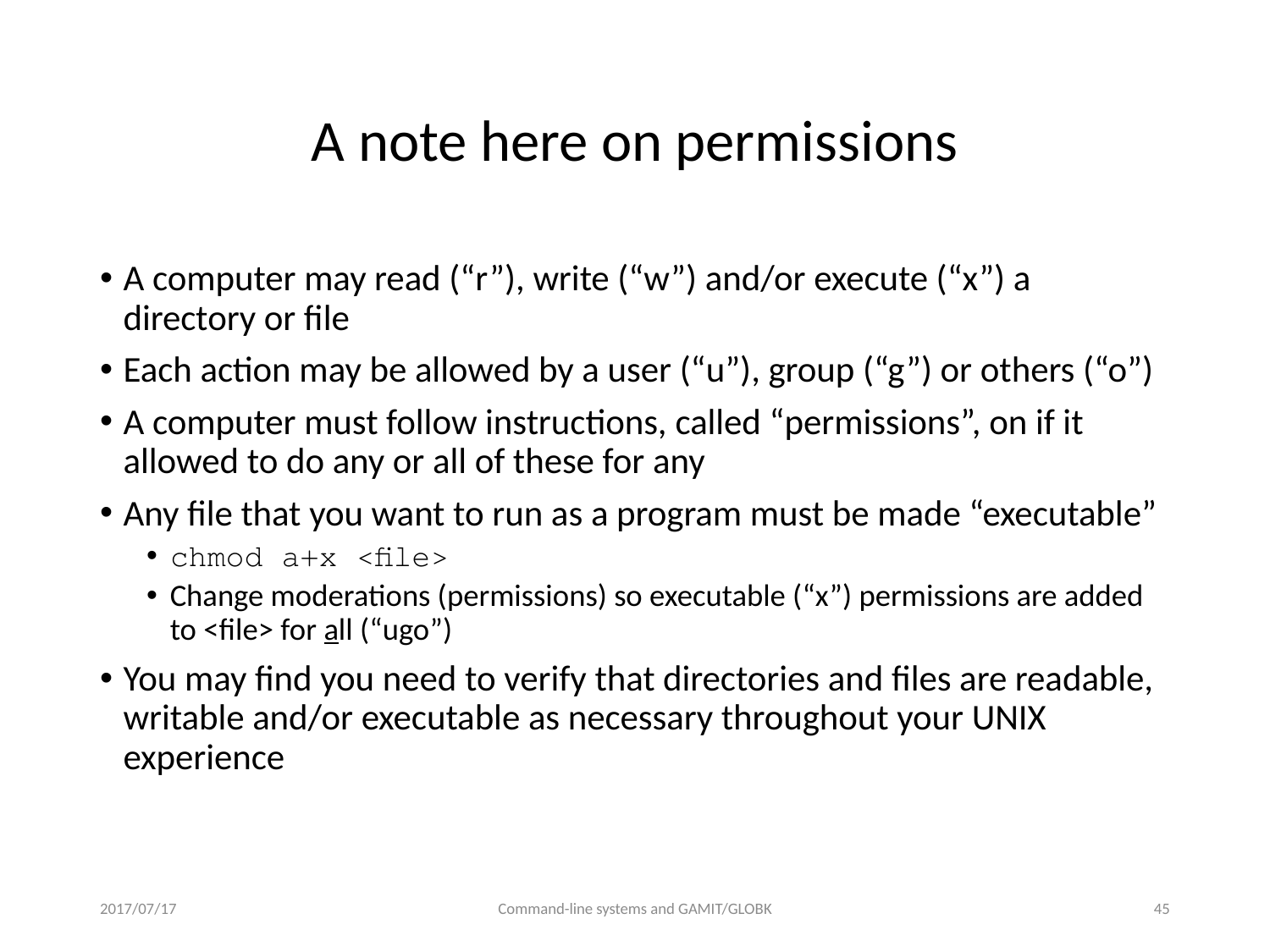

# A note here on permissions
A computer may read (“r”), write (“w”) and/or execute (“x”) a directory or file
Each action may be allowed by a user (“u”), group (“g”) or others (“o”)
A computer must follow instructions, called “permissions”, on if it allowed to do any or all of these for any
Any file that you want to run as a program must be made “executable”
chmod a+x <file>
Change moderations (permissions) so executable (“x”) permissions are added to <file> for all (“ugo”)
You may find you need to verify that directories and files are readable, writable and/or executable as necessary throughout your UNIX experience
2017/07/17
Command-line systems and GAMIT/GLOBK
45